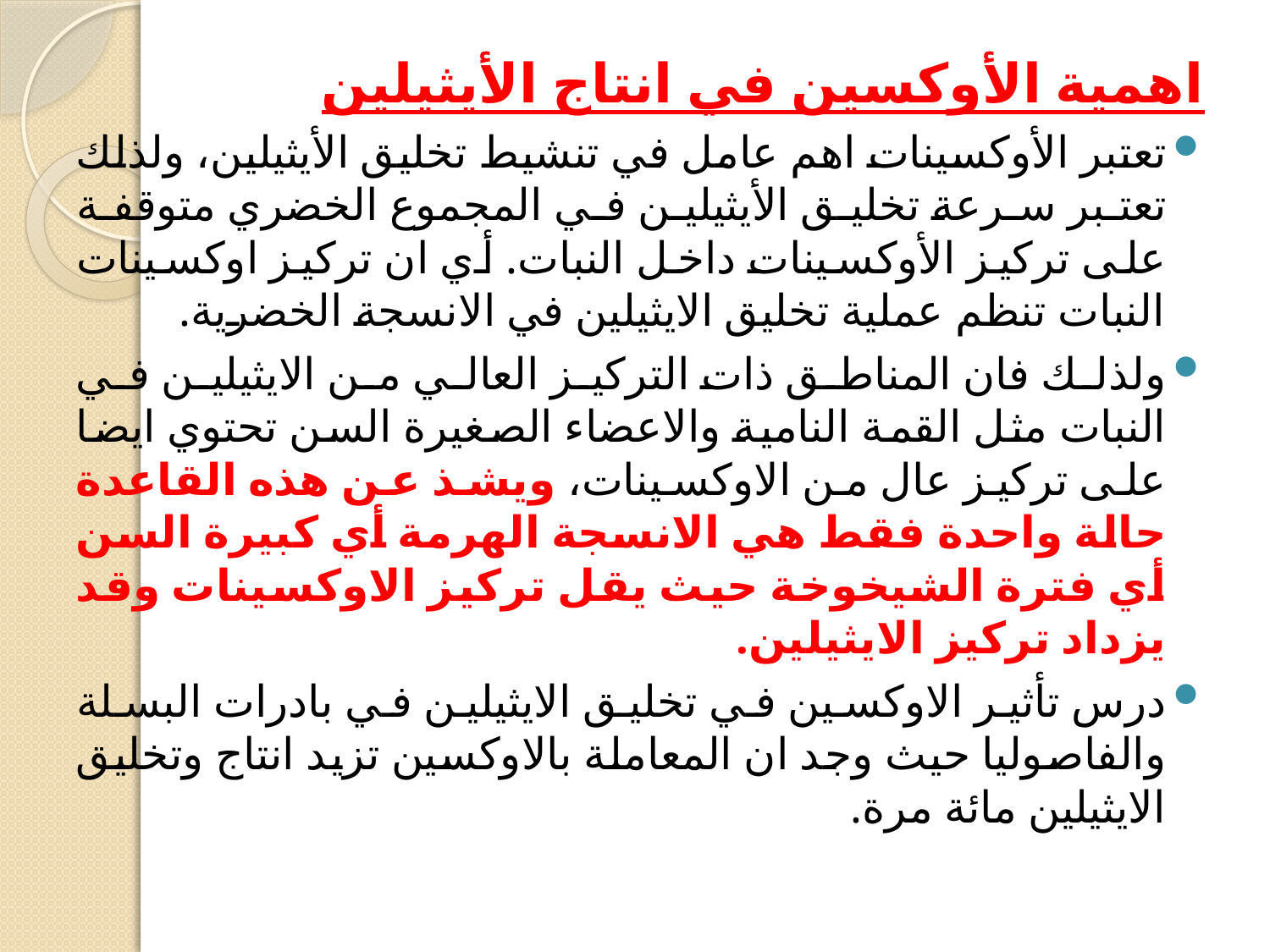

اهمية الأوكسين في انتاج الأيثيلين
تعتبر الأوكسينات اهم عامل في تنشيط تخليق الأيثيلين، ولذلك تعتبر سرعة تخليق الأيثيلين في المجموع الخضري متوقفة على تركيز الأوكسينات داخل النبات. أي ان تركيز اوكسينات النبات تنظم عملية تخليق الايثيلين في الانسجة الخضرية.
ولذلك فان المناطق ذات التركيز العالي من الايثيلين في النبات مثل القمة النامية والاعضاء الصغيرة السن تحتوي ايضا على تركيز عال من الاوكسينات، ويشذ عن هذه القاعدة حالة واحدة فقط هي الانسجة الهرمة أي كبيرة السن أي فترة الشيخوخة حيث يقل تركيز الاوكسينات وقد يزداد تركيز الايثيلين.
درس تأثير الاوكسين في تخليق الايثيلين في بادرات البسلة والفاصوليا حيث وجد ان المعاملة بالاوكسين تزيد انتاج وتخليق الايثيلين مائة مرة.